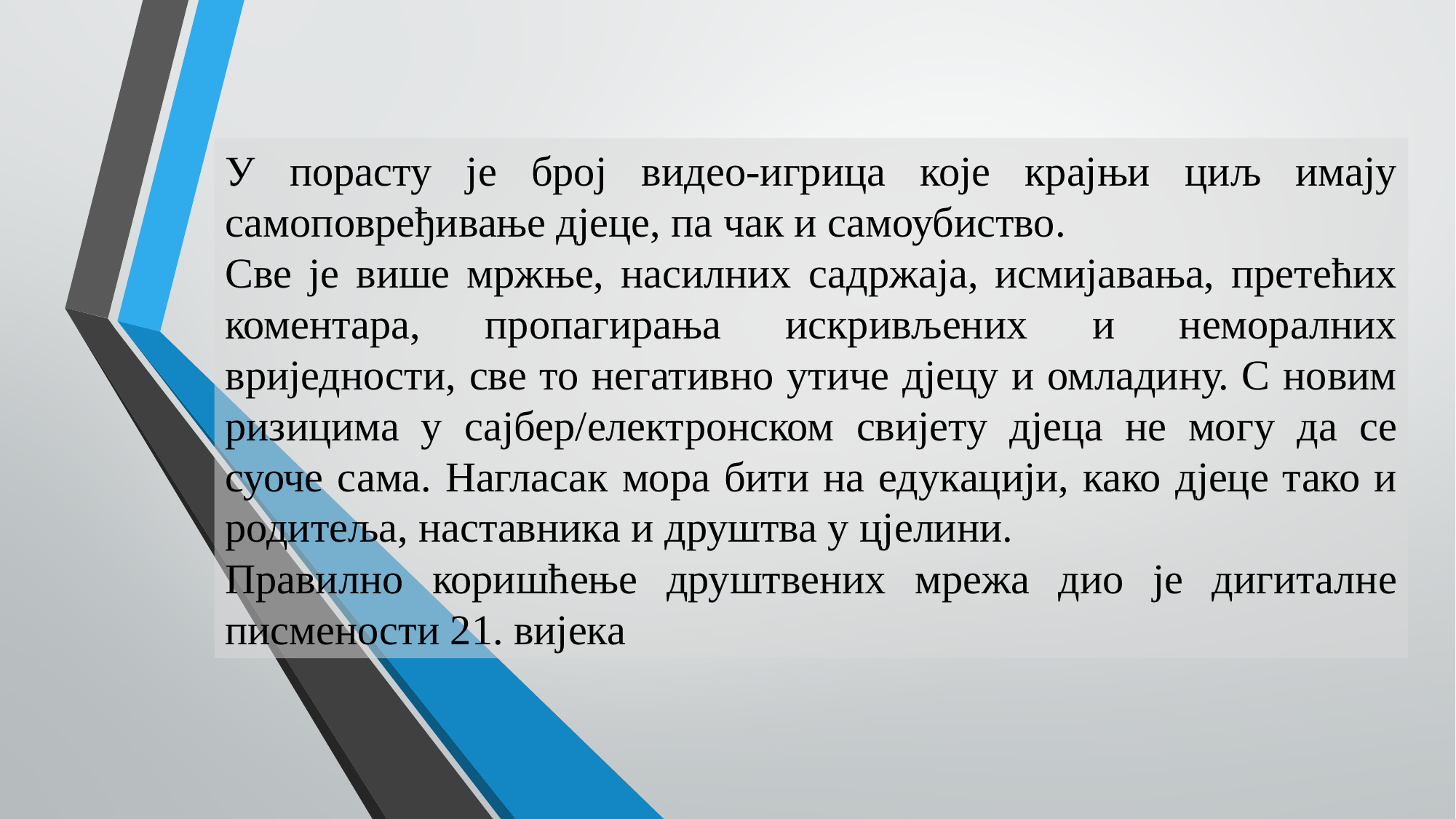

У порасту је број видео-игрица које крајњи циљ имају самоповређивање дјеце, па чак и самоубиство.
Све је више мржње, насилних садржаја, исмијавања, претећих коментара, пропагирања искривљених и неморалних вриједности, све то негативно утиче дјецу и омладину. С новим ризицима у сајбер/електронском свијету дјеца не могу да се суоче сама. Нагласак мора бити на едукацији, како дјеце тако и родитеља, наставника и друштва у цјелини.
Правилно коришћење друштвених мрежа дио је дигиталне писмености 21. вијека